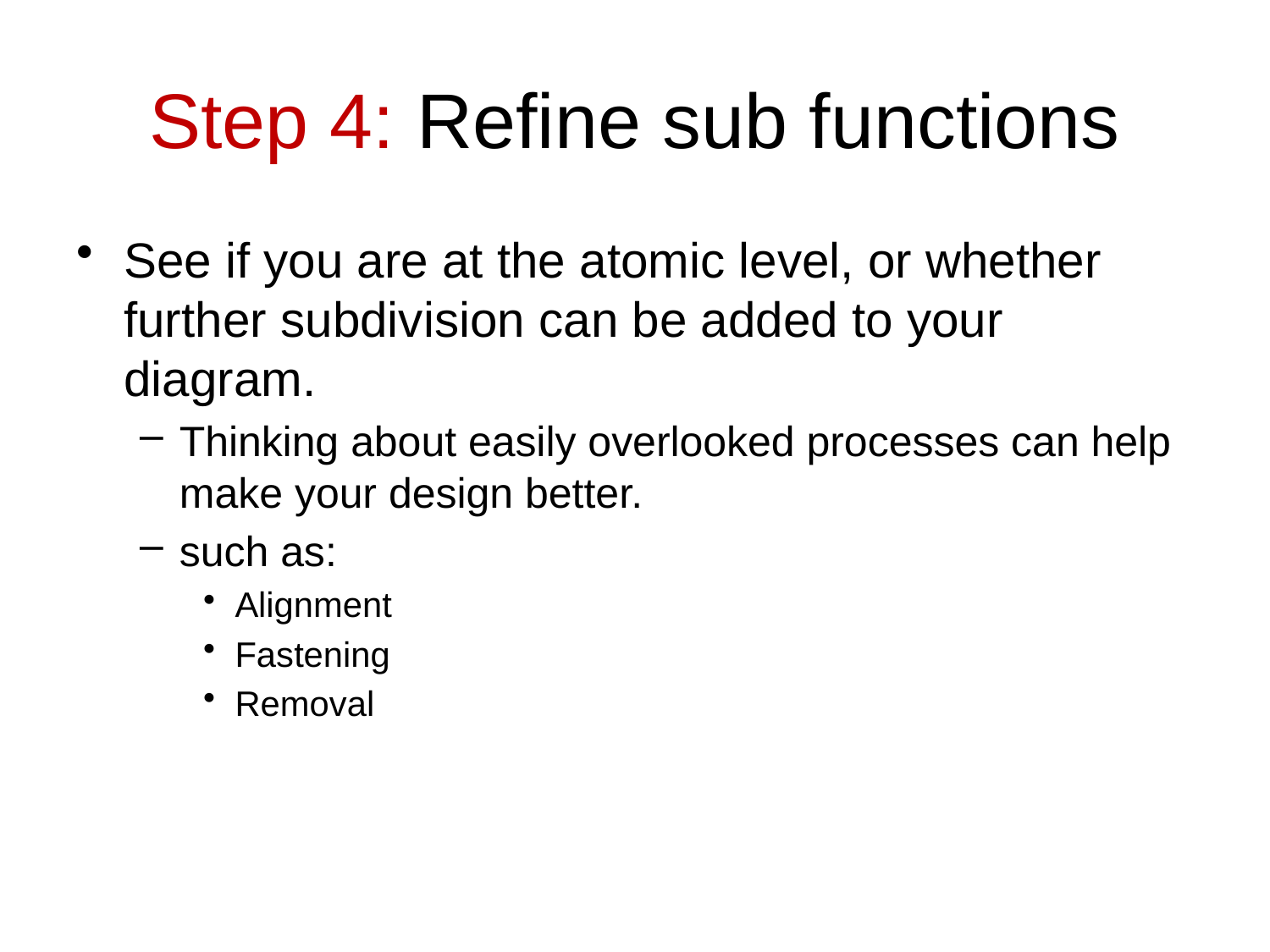

# Step 4: Refine sub functions
See if you are at the atomic level, or whether further subdivision can be added to your diagram.
Thinking about easily overlooked processes can help make your design better.
such as:
Alignment
Fastening
Removal